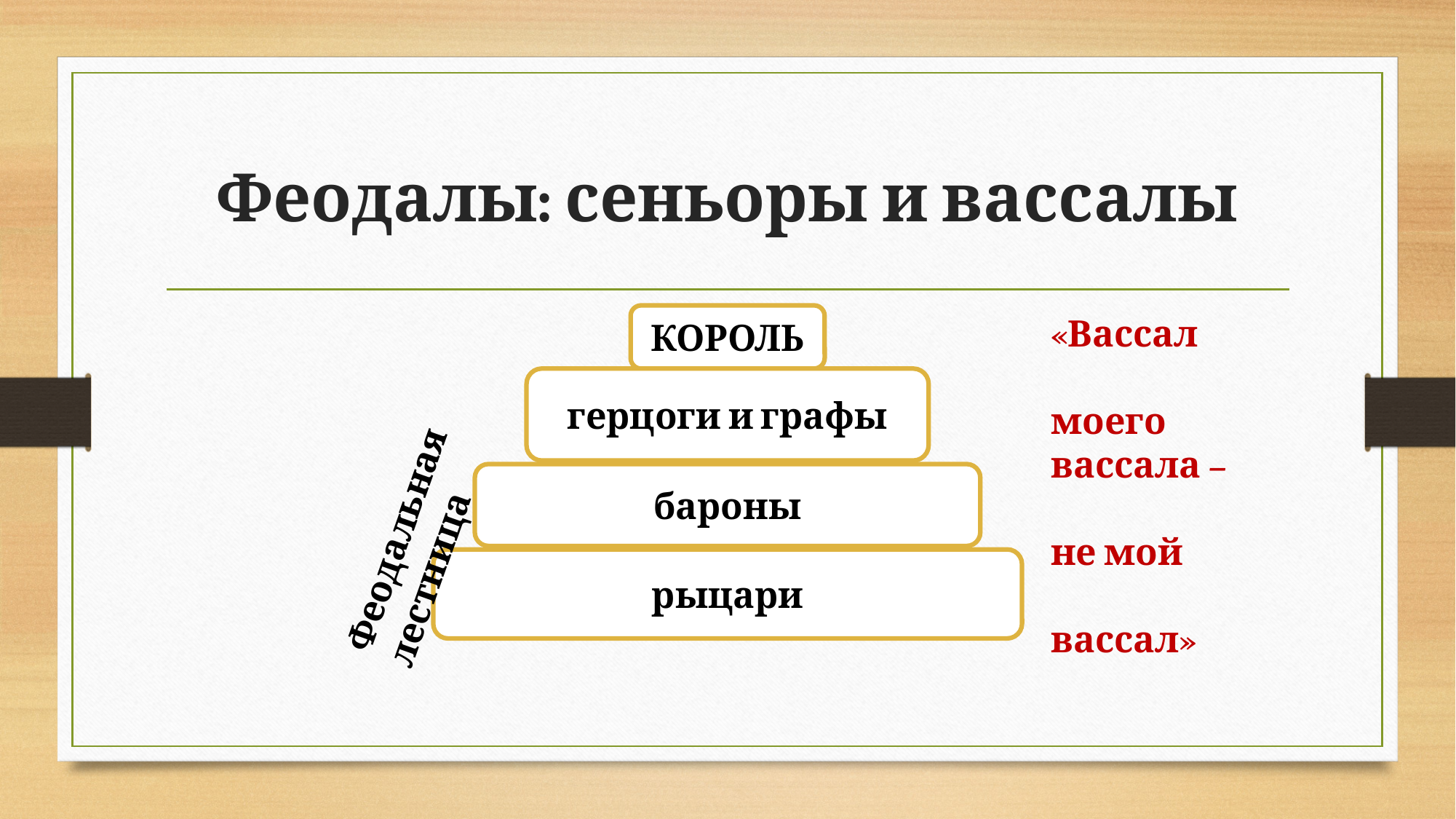

# Феодалы: сеньоры и вассалы

КОРОЛЬ
«Вассал

моего вассала –

не мой

вассал»
герцоги и графы
Феодальная лестница
бароны
рыцари